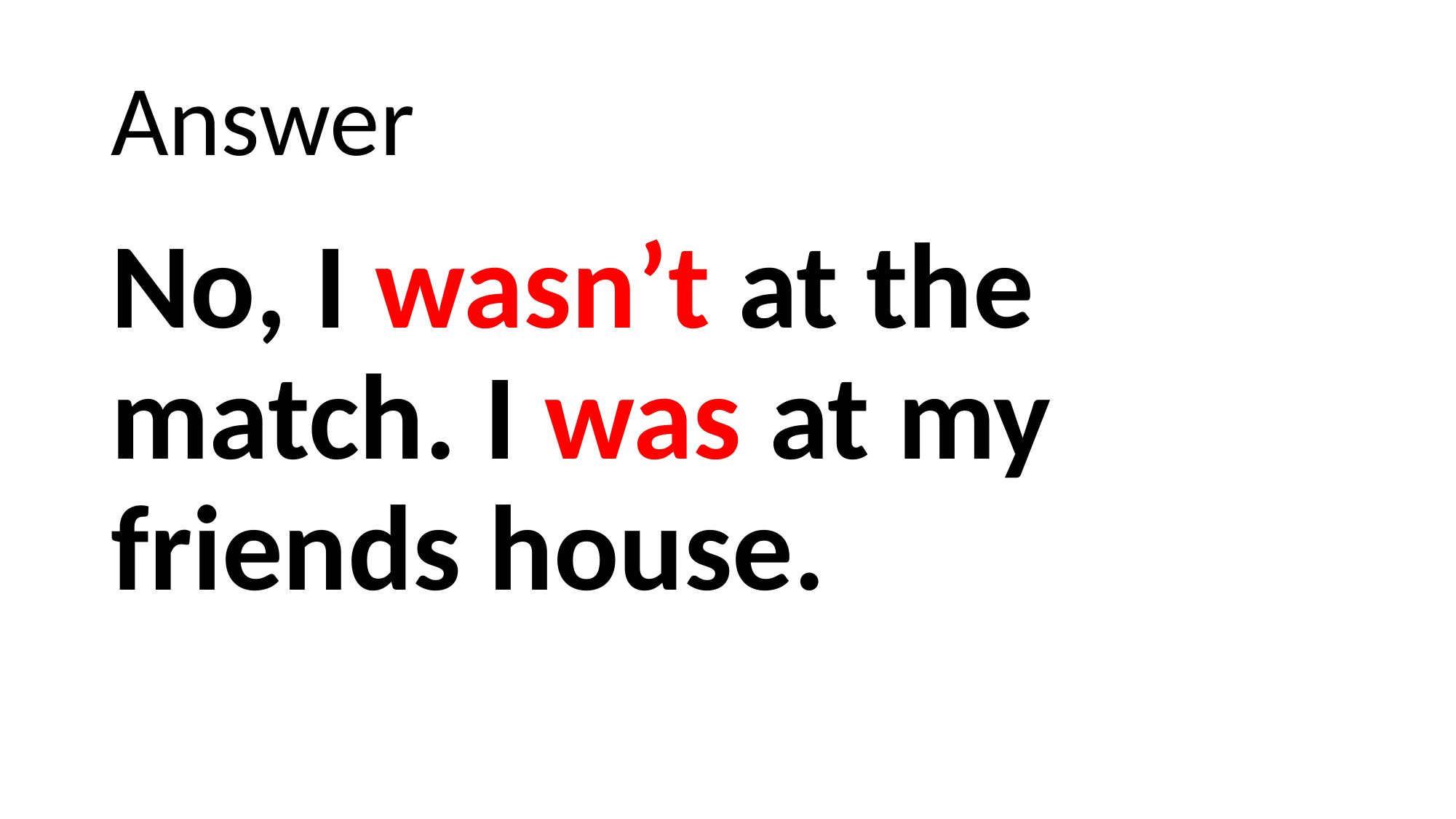

# Answer
No, I wasn’t at the match. I was at my friends house.